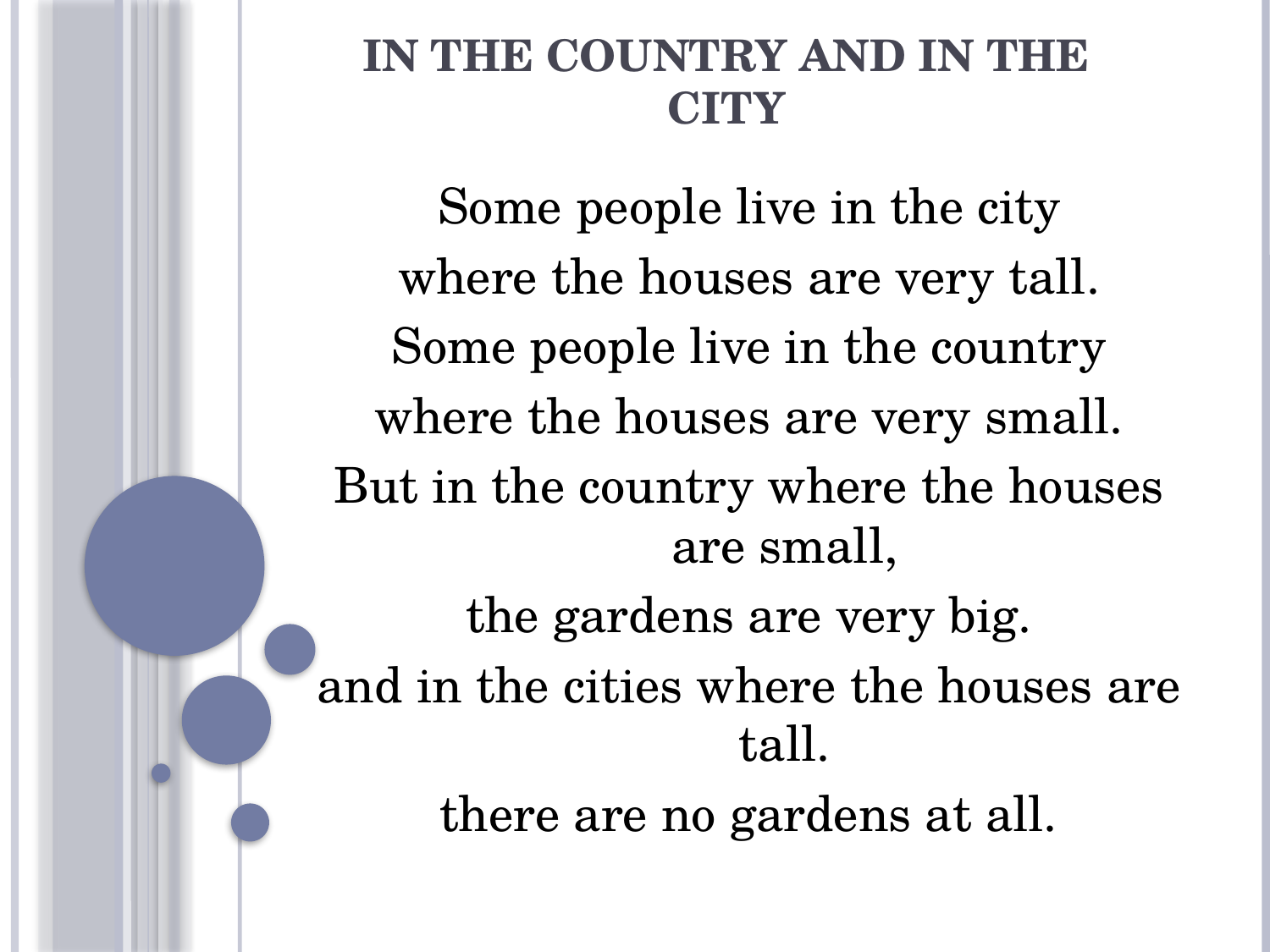

# In the country and in the city
Some people live in the city
where the houses are very tall.
Some people live in the country
where the houses are very small.
But in the country where the houses are small,
the gardens are very big.
and in the cities where the houses are tall.
there are no gardens at all.